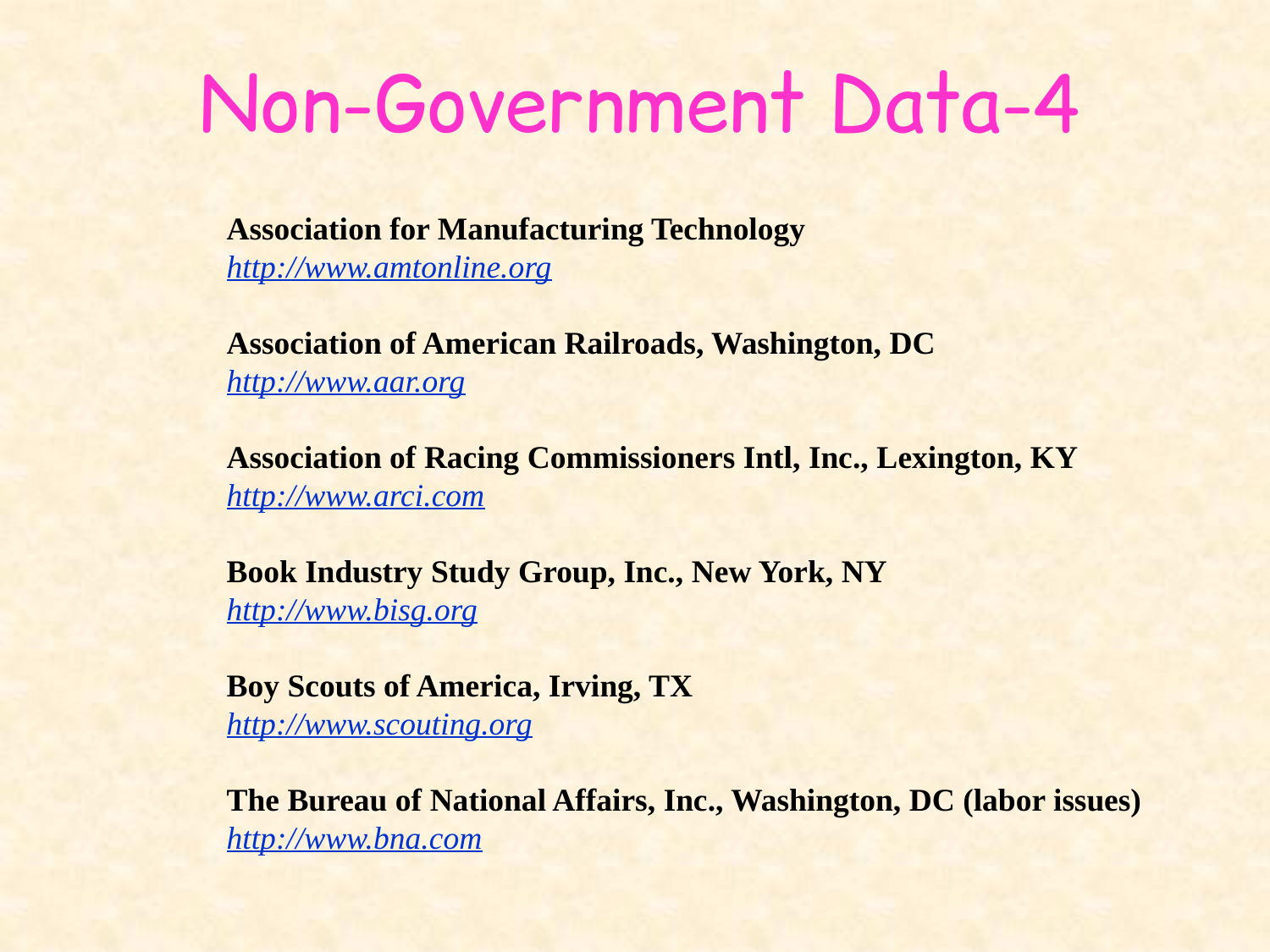

# Non-Government Data-4
Association for Manufacturing Technology
http://www.amtonline.org

Association of American Railroads, Washington, DC
http://www.aar.org

Association of Racing Commissioners Intl, Inc., Lexington, KY
http://www.arci.com

Book Industry Study Group, Inc., New York, NY
http://www.bisg.org

Boy Scouts of America, Irving, TX
http://www.scouting.org

The Bureau of National Affairs, Inc., Washington, DC (labor issues)
http://www.bna.com